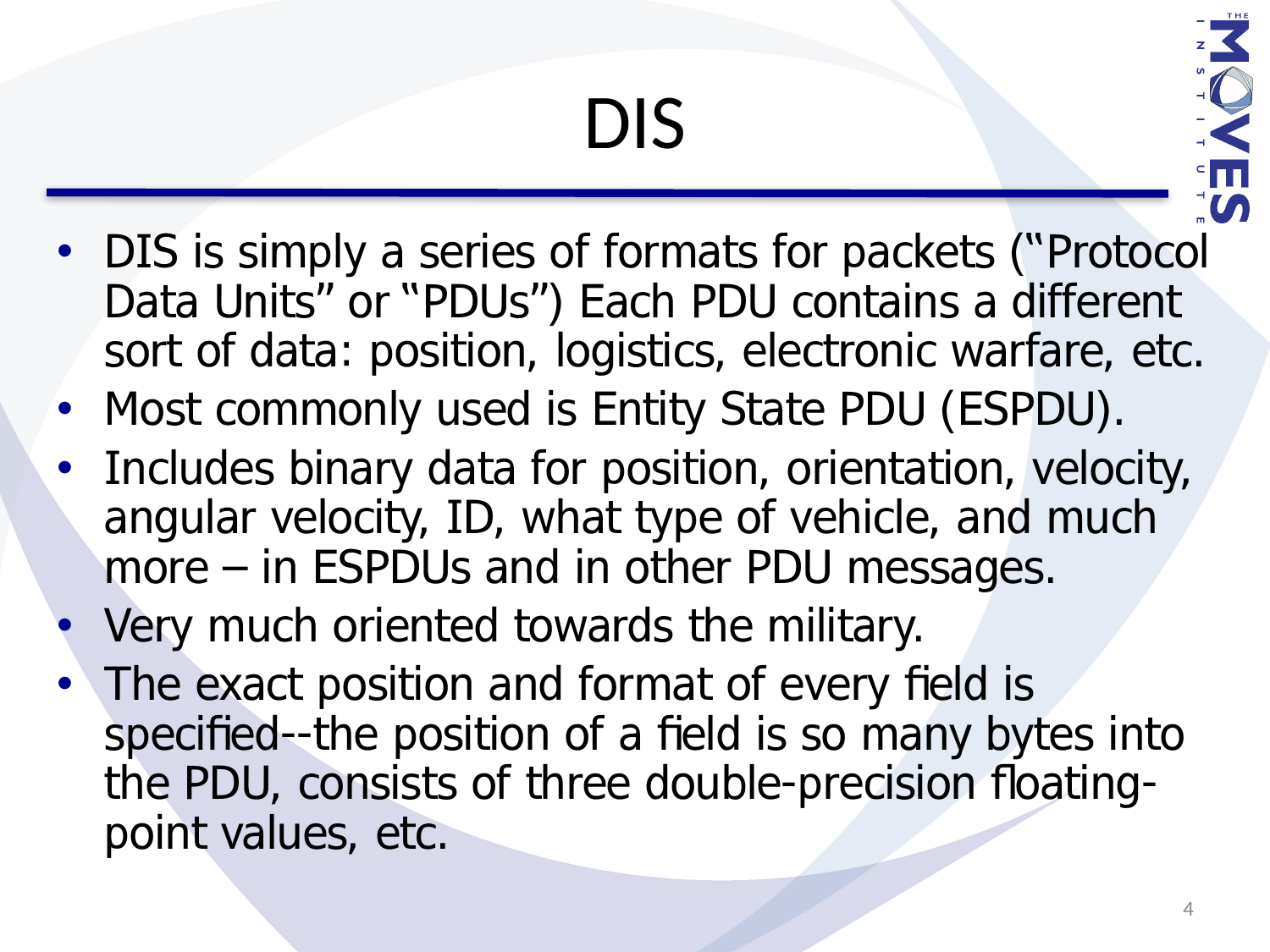

# DIS
DIS is simply a series of formats for packets (“Protocol Data Units” or “PDUs”) Each PDU contains a different sort of data: position, logistics, electronic warfare, etc.
Most commonly used is Entity State PDU (ESPDU).
Includes binary data for position, orientation, velocity, angular velocity, ID, what type of vehicle, and much more – in ESPDUs and in other PDU messages.
Very much oriented towards the military.
The exact position and format of every field is specified--the position of a field is so many bytes into the PDU, consists of three double-precision floating-point values, etc.
4